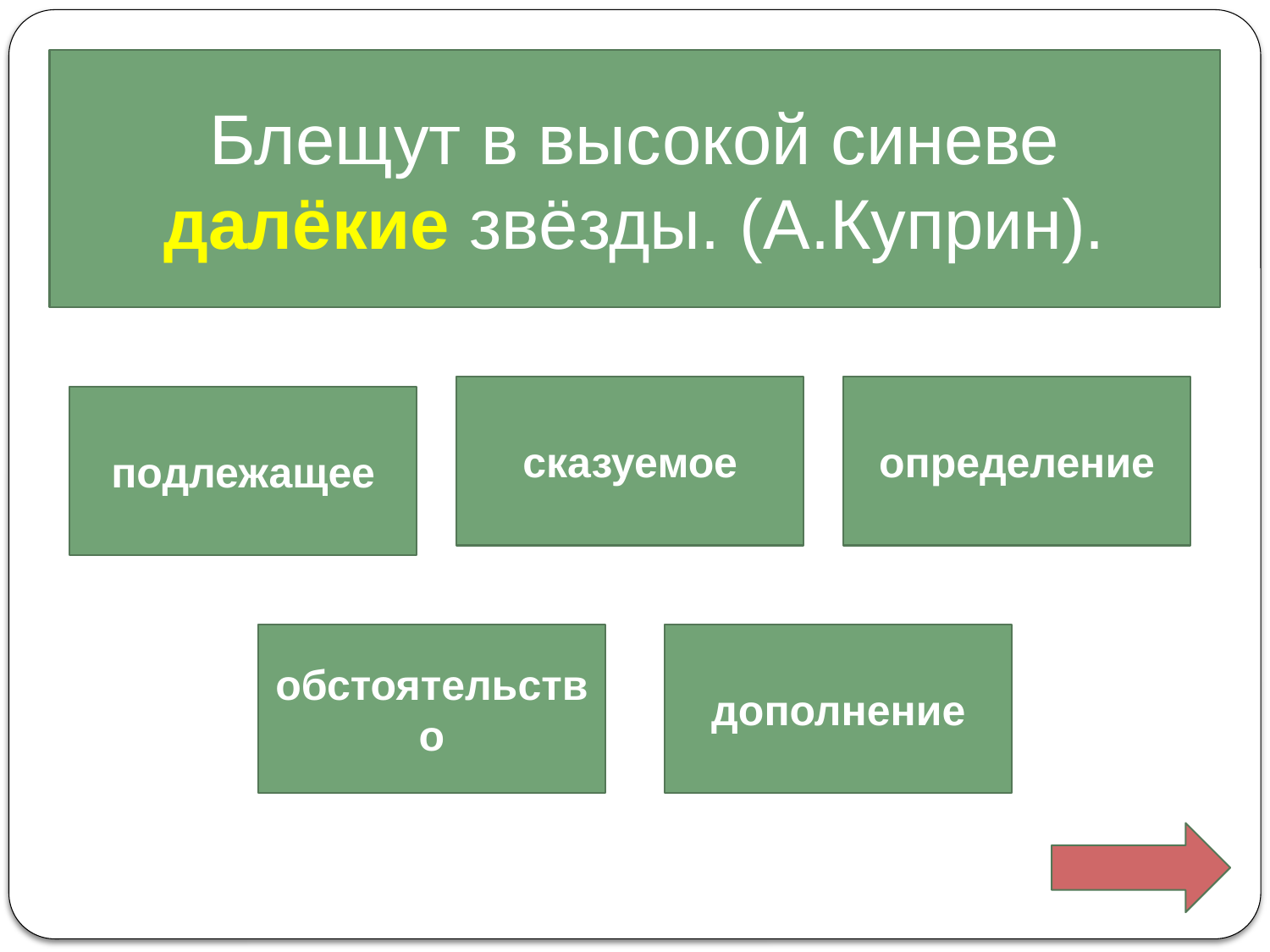

Блещут в высокой синеве далёкие звёзды. (А.Куприн).
сказуемое
определение
подлежащее
обстоятельство
дополнение